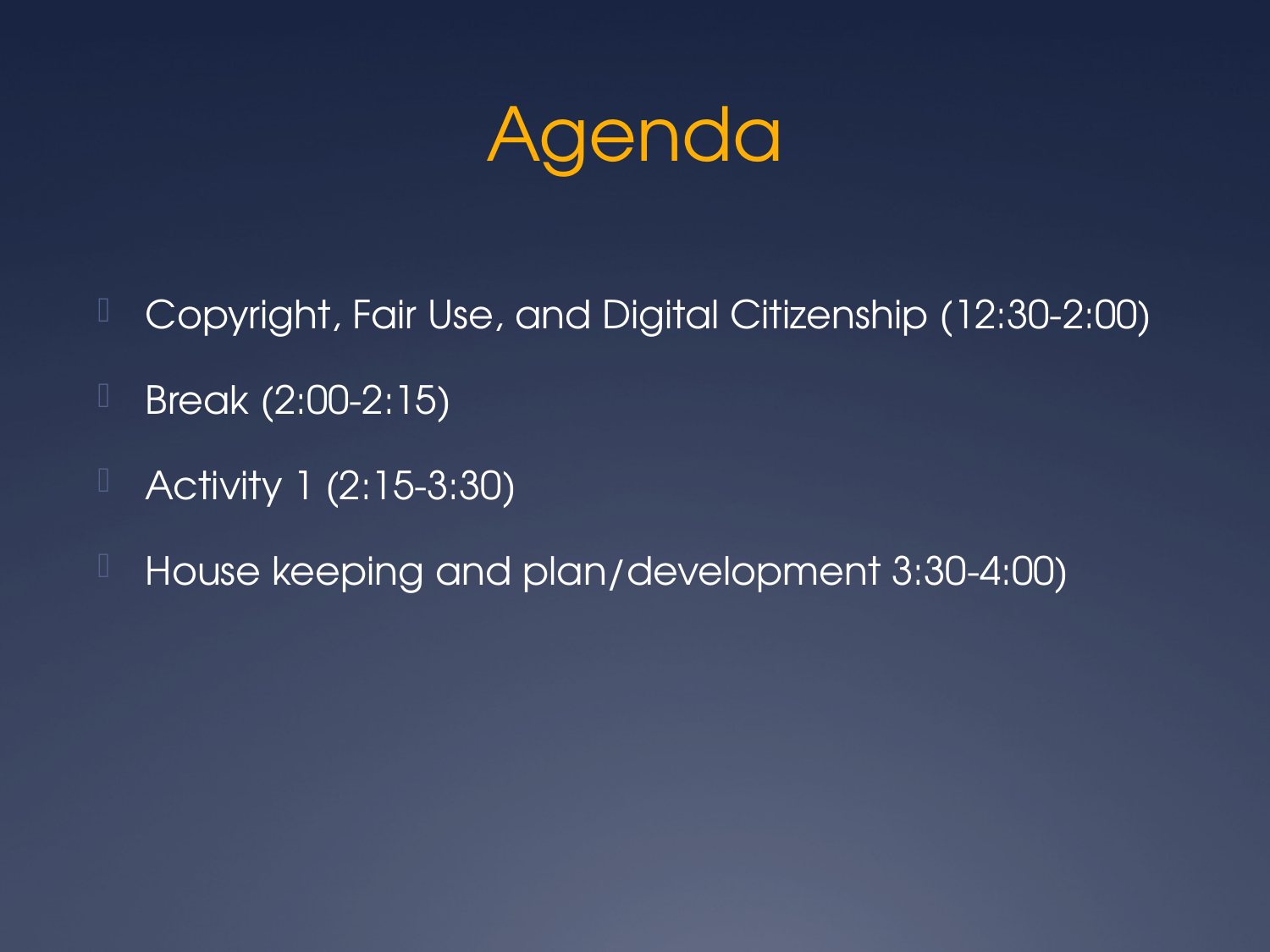

# Agenda
Copyright, Fair Use, and Digital Citizenship (12:30-2:00)
Break (2:00-2:15)
Activity 1 (2:15-3:30)
House keeping and plan/development 3:30-4:00)